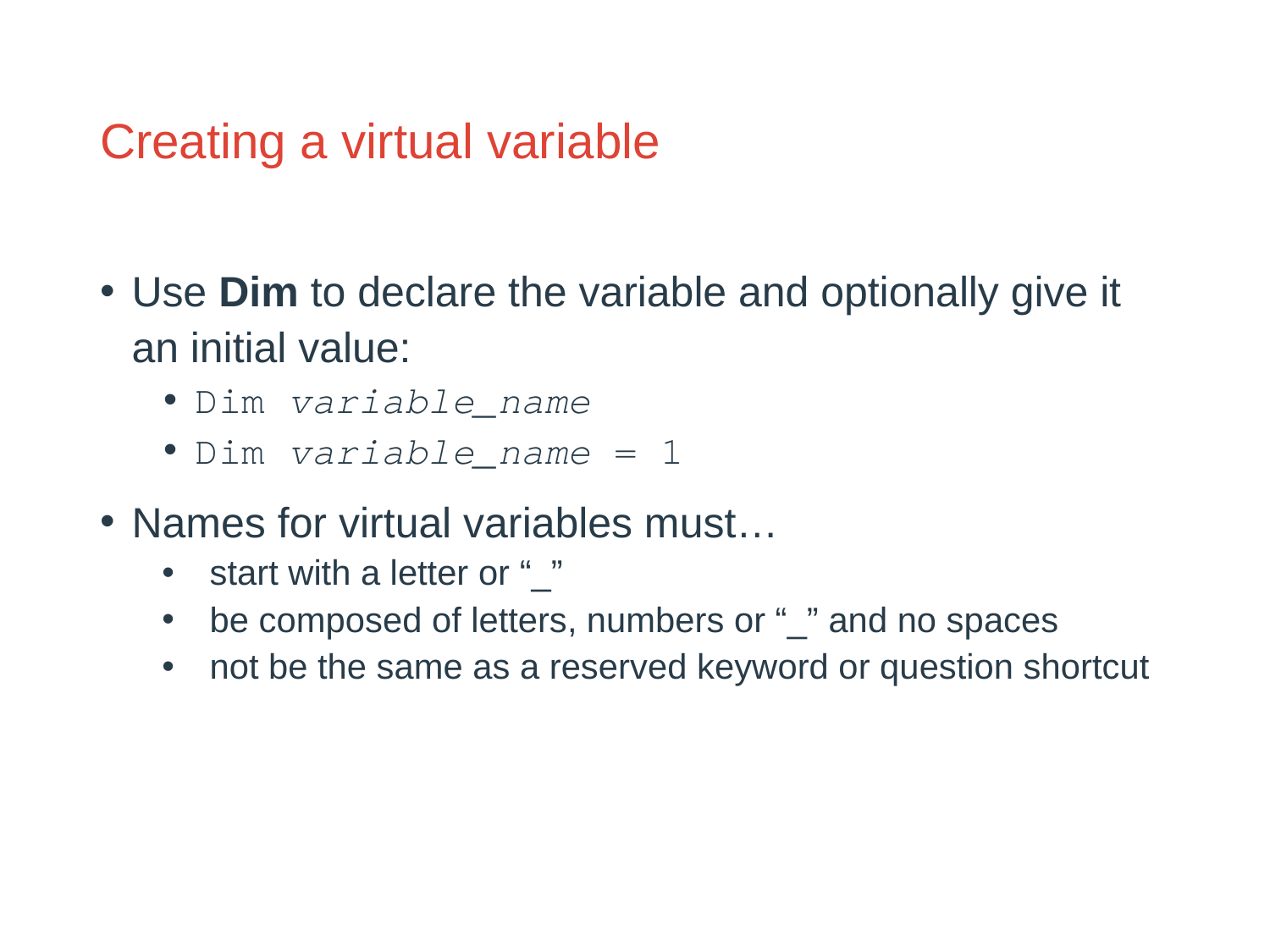

# Creating a virtual variable
Use Dim to declare the variable and optionally give it an initial value:
Dim variable_name
Dim variable_name = 1
Names for virtual variables must…
start with a letter or “_”
be composed of letters, numbers or “_” and no spaces
not be the same as a reserved keyword or question shortcut